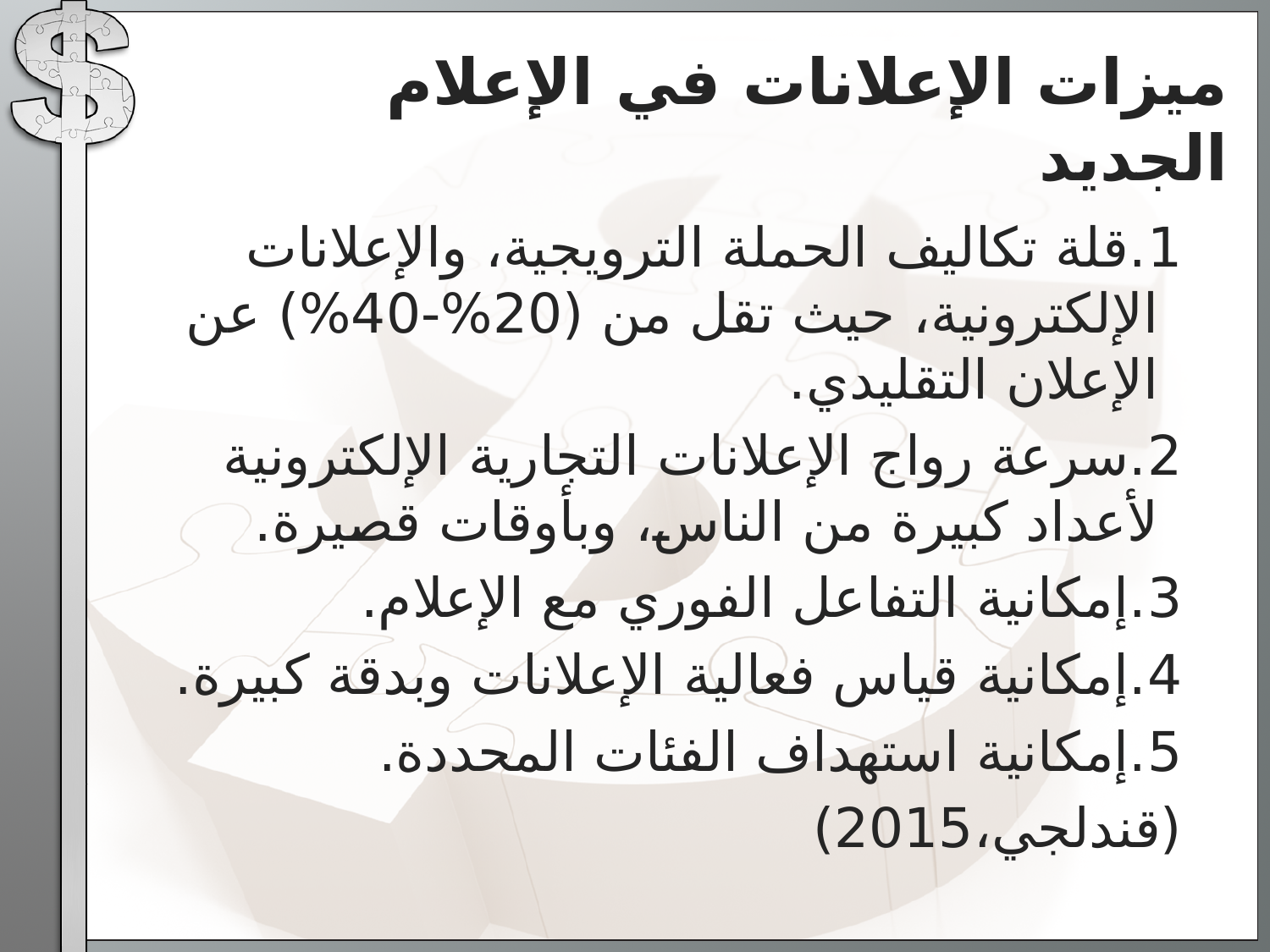

# ميزات الإعلانات في الإعلام الجديد
1.قلة تكاليف الحملة الترويجية، والإعلانات الإلكترونية، حيث تقل من (20%-40%) عن الإعلان التقليدي.
2.سرعة رواج الإعلانات التجارية الإلكترونية لأعداد كبيرة من الناس، وبأوقات قصيرة.
3.إمكانية التفاعل الفوري مع الإعلام.
4.إمكانية قياس فعالية الإعلانات وبدقة كبيرة.
5.إمكانية استهداف الفئات المحددة.
(قندلجي،2015)